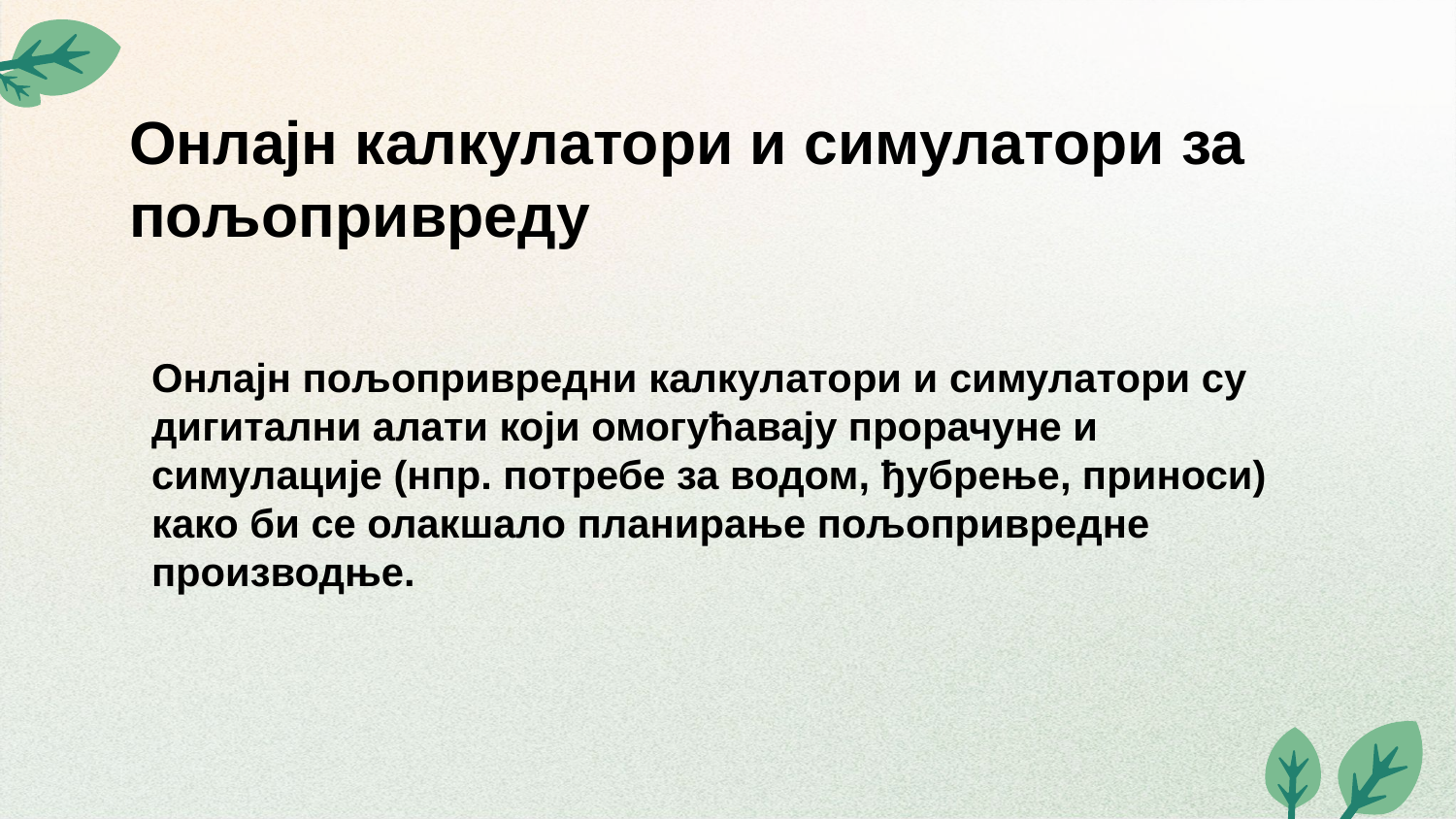

# Онлајн калкулатори и симулатори за пољопривреду
Онлајн пољопривредни калкулатори и симулатори су дигитални алати који омогућавају прорачуне и симулације (нпр. потребе за водом, ђубрење, приноси) како би се олакшало планирање пољопривредне производње.